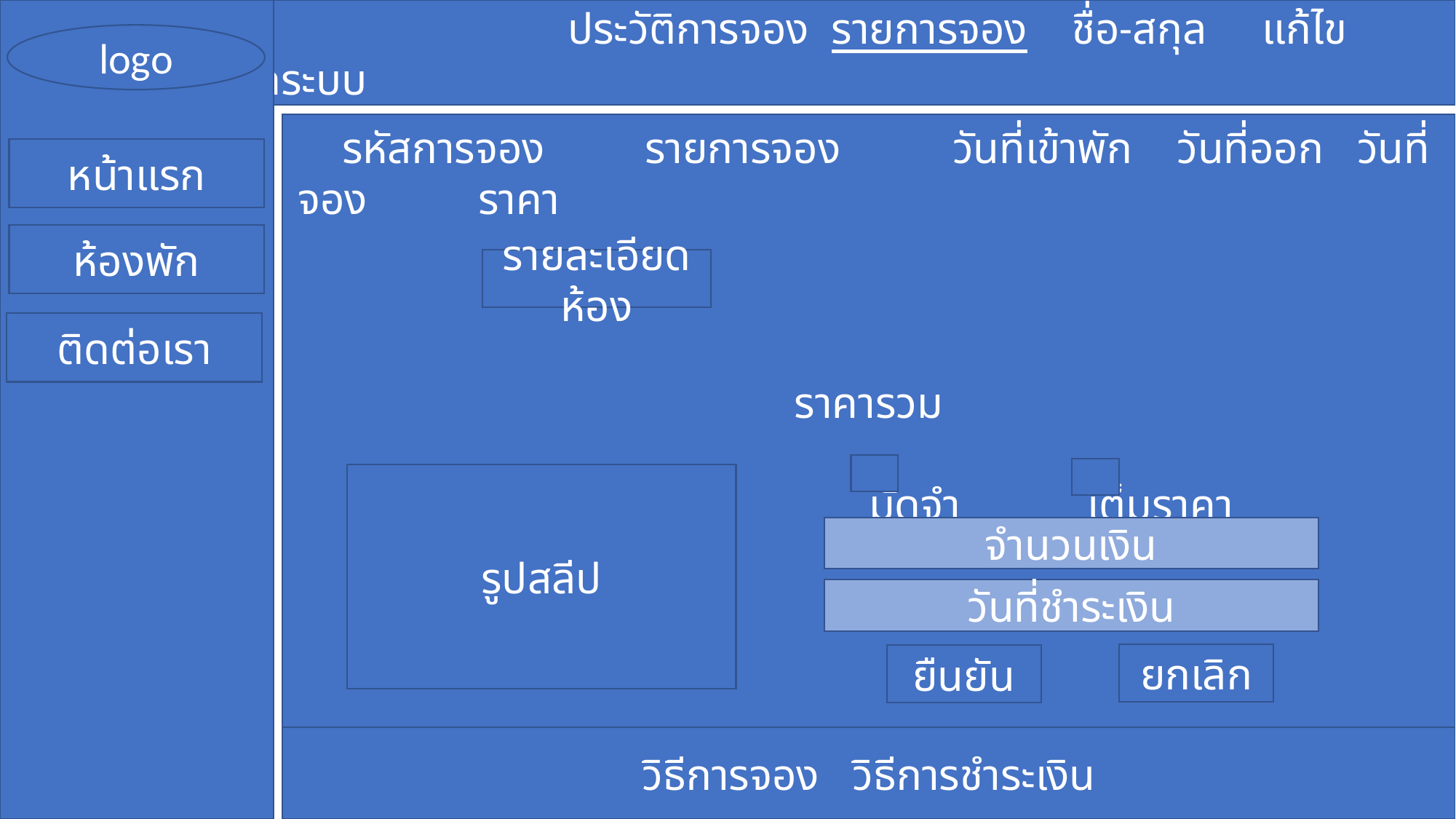

ก				 ประวัติการจอง  รายการจอง    ชื่อ-สกุล     แก้ไขข้อมูล   ออกจากระบบ

logo

    รหัสการจอง         รายการจอง     	วันที่เข้าพัก    วันที่ออก   วันที่จอง          ราคา

ราคารวม

				มัดจำ		เต็มราคา

หน้าแรก
ห้องพัก
รายละเอียดห้อง
ติดต่อเรา

รูปสลีป
จำนวนเงิน
วันที่ชำระเงิน
ยกเลิก
ยืนยัน

วิธีการจอง   วิธีการชำระเงิน